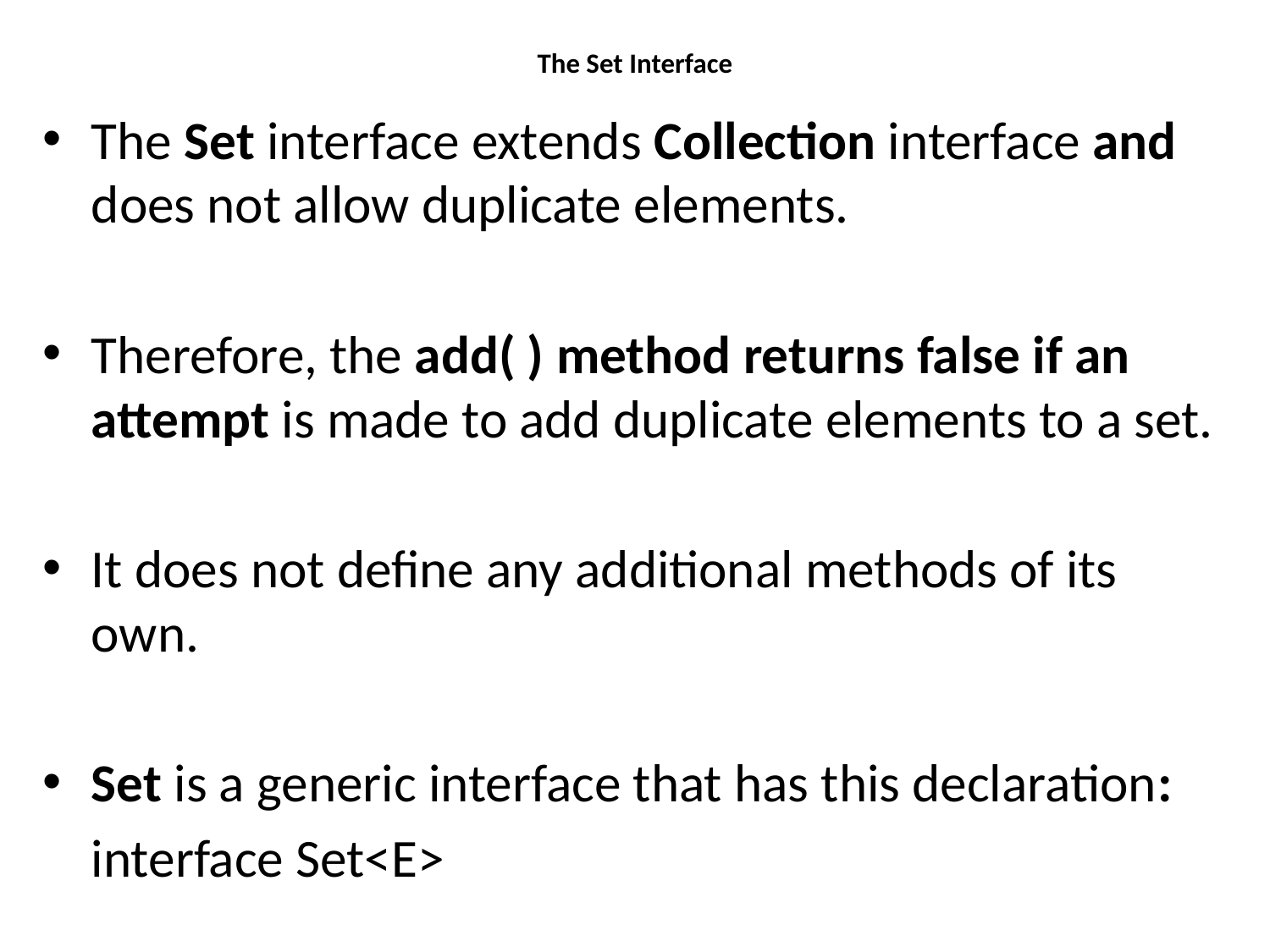

# The Set Interface
The Set interface extends Collection interface and does not allow duplicate elements.

Therefore, the add( ) method returns false if an attempt is made to add duplicate elements to a set.

It does not define any additional methods of its own.

Set is a generic interface that has this declaration:
			interface Set<E>